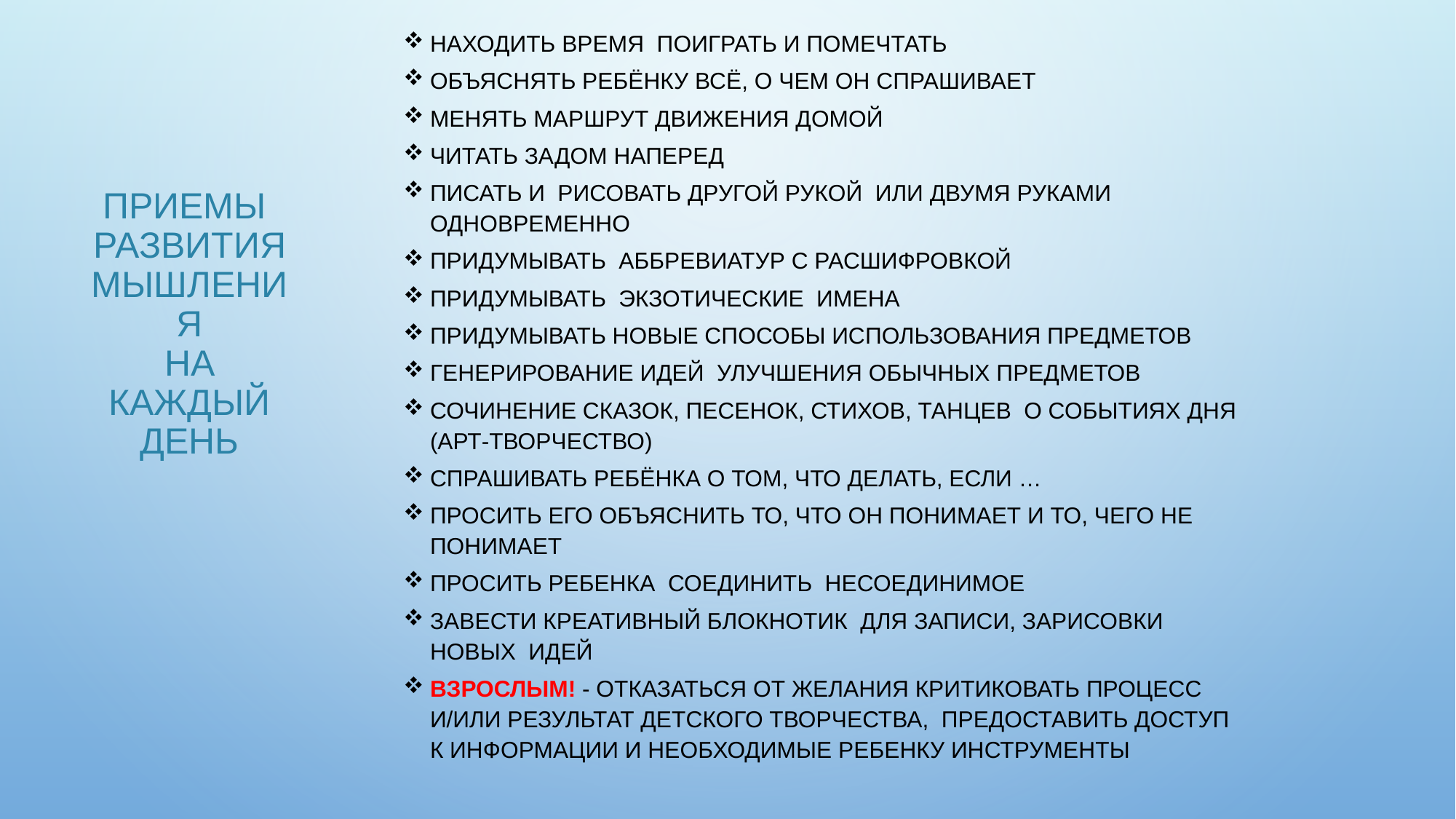

Находить время  поиграть и помечтать
Объяснять ребёнку всё, о чем он спрашивает
Менять маршрут движения домой
Читать задом наперед
Писать и  рисовать другой рукой  или двумя руками одновременно
Придумывать  аббревиатур с расшифровкой
Придумывать  экзотические  имена
Придумывать новые способы использования предметов
Генерирование идей  улучшения обычных предметов
Сочинение сказок, песенок, стихов, танцев  о событиях дня (арт-творчество)
Спрашивать ребёнка о том, что делать, если …
просить его объяснить то, что он понимает И то, чего не понимает
Просить ребенка  соединить  несоединимое
Завести Креативный Блокнотик  для записи, зарисовки новых  идей
Взрослым! - отказаться от желания критиковать процесс и/или результат детского творчества,  Предоставить доступ к информации и необходимые ребенку инструменты
# Приемы  развития мышления на каждый день